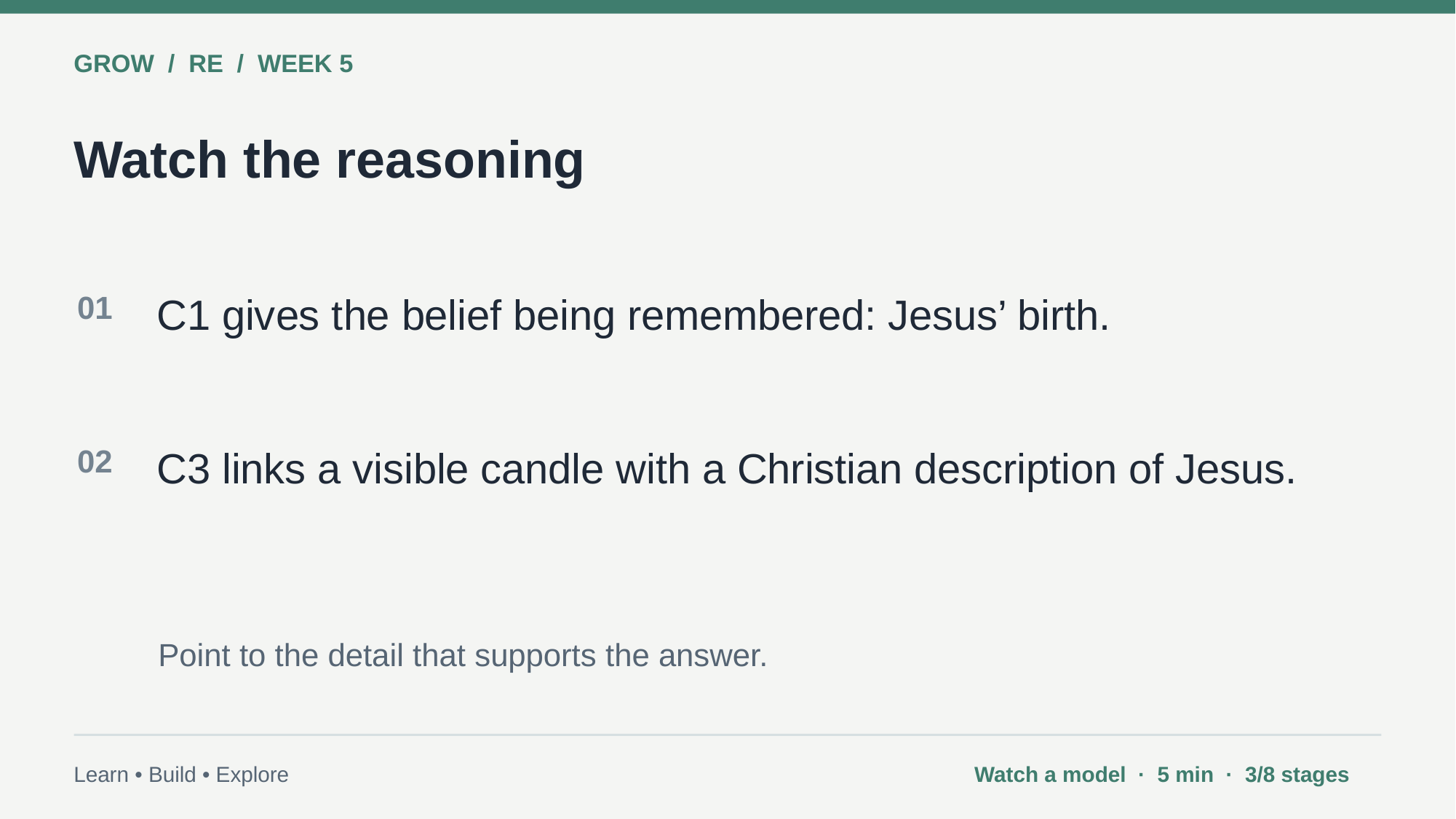

GROW  /  RE  /  WEEK 5
Watch the reasoning
01
C1 gives the belief being remembered: Jesus’ birth.
02
C3 links a visible candle with a Christian description of Jesus.
Point to the detail that supports the answer.

Learn • Build • Explore
Watch a model  ·  5 min  ·  3/8 stages